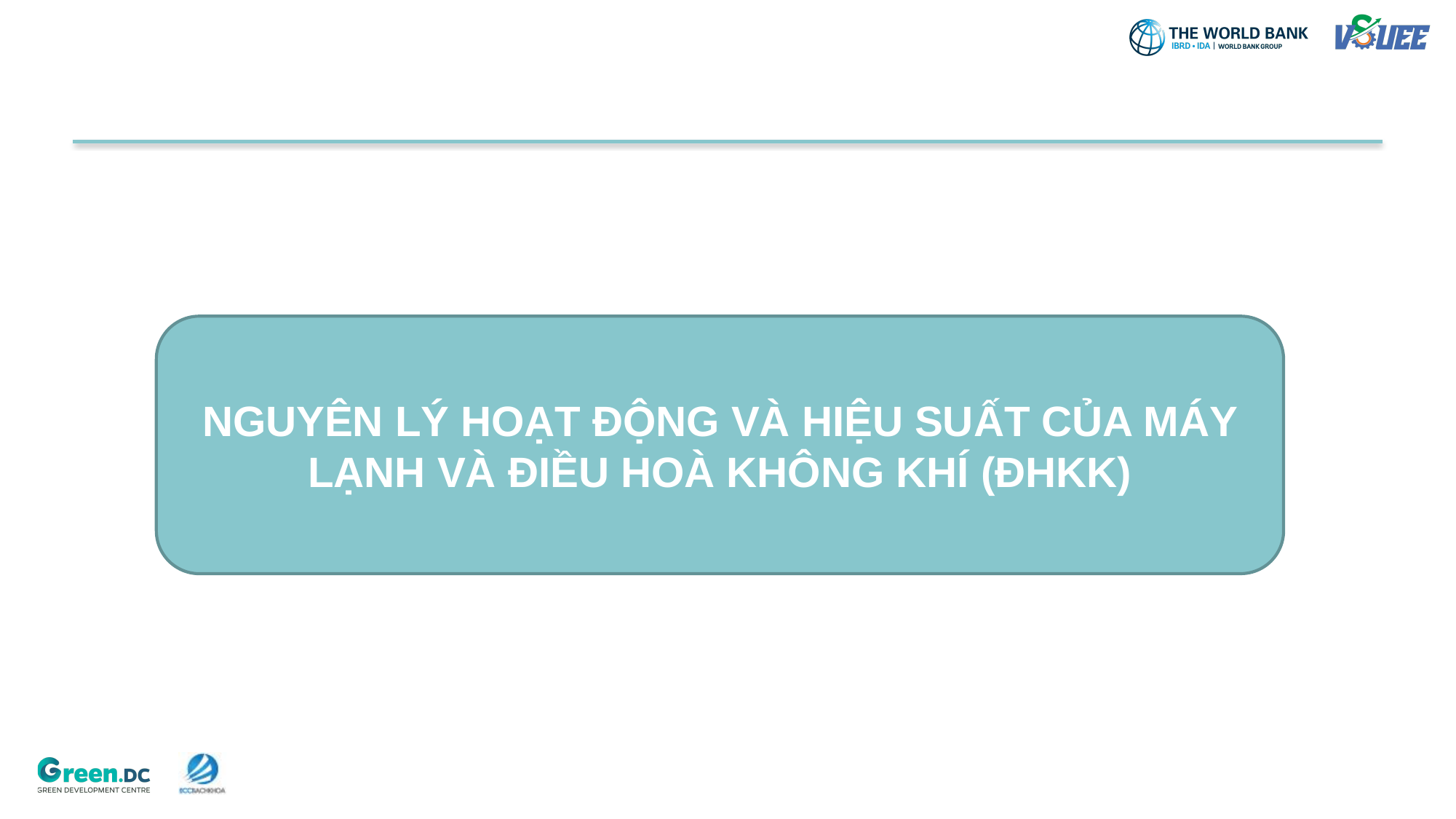

NGUYÊN LÝ HOẠT ĐỘNG VÀ HIỆU SUẤT CỦA MÁY LẠNH VÀ ĐIỀU HOÀ KHÔNG KHÍ (ĐHKK)